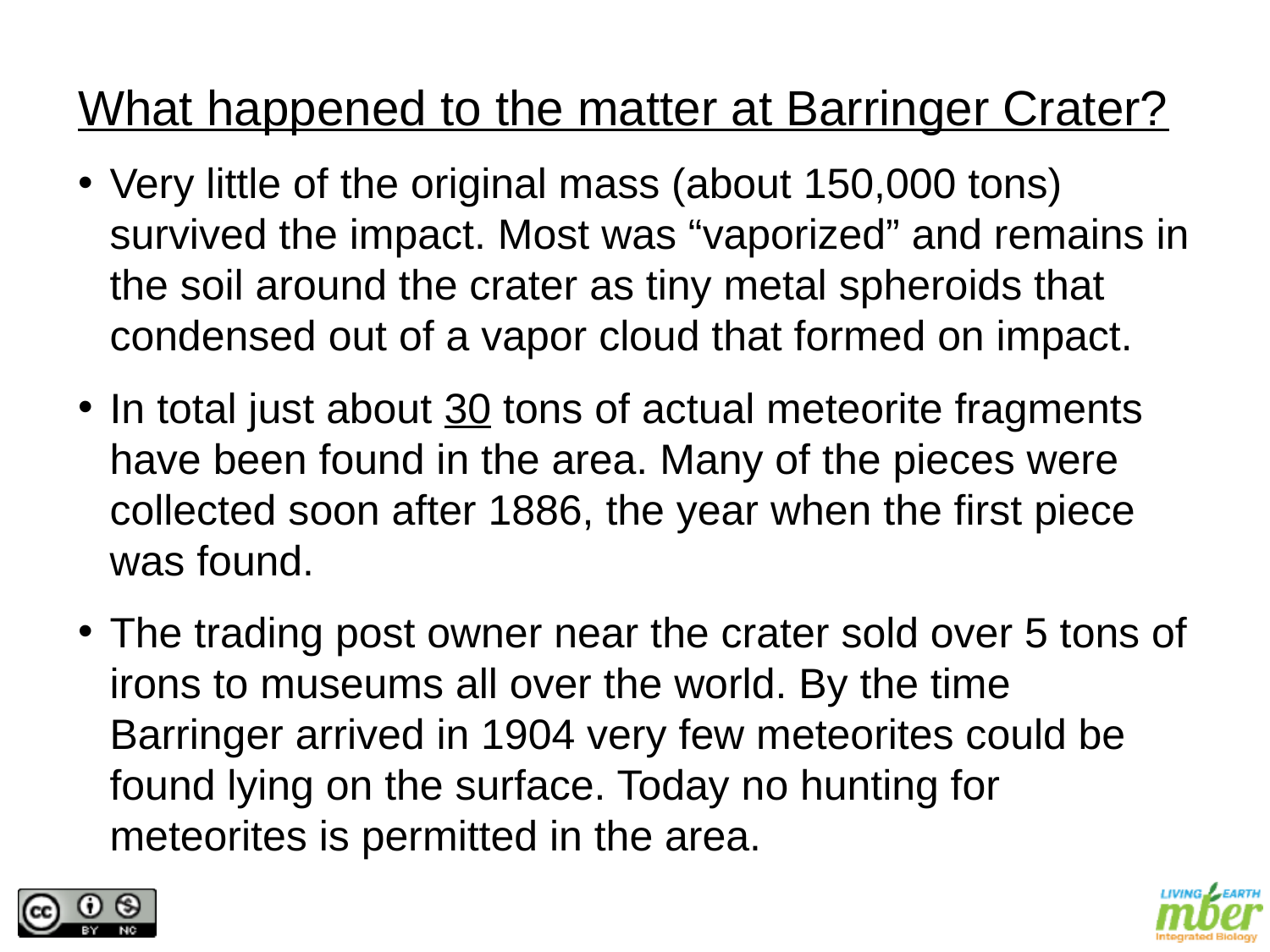

What happened to the matter at Barringer Crater?
Very little of the original mass (about 150,000 tons) survived the impact. Most was “vaporized” and remains in the soil around the crater as tiny metal spheroids that condensed out of a vapor cloud that formed on impact.
In total just about 30 tons of actual meteorite fragments have been found in the area. Many of the pieces were collected soon after 1886, the year when the first piece was found.
The trading post owner near the crater sold over 5 tons of irons to museums all over the world. By the time Barringer arrived in 1904 very few meteorites could be found lying on the surface. Today no hunting for meteorites is permitted in the area.